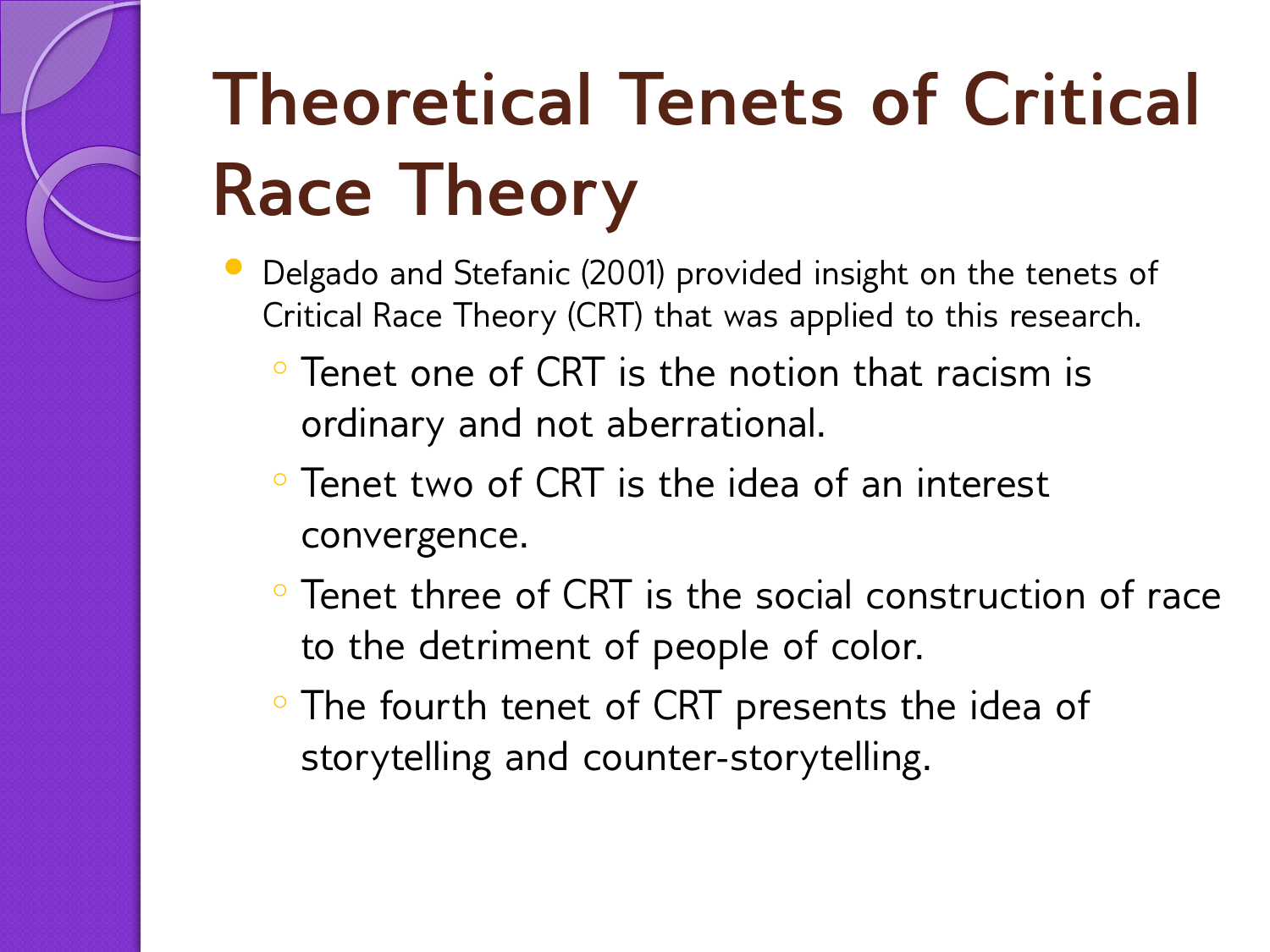

# Theoretical Tenets of Critical Race Theory
Delgado and Stefanic (2001) provided insight on the tenets of Critical Race Theory (CRT) that was applied to this research.
Tenet one of CRT is the notion that racism is ordinary and not aberrational.
Tenet two of CRT is the idea of an interest convergence.
Tenet three of CRT is the social construction of race to the detriment of people of color.
The fourth tenet of CRT presents the idea of storytelling and counter-storytelling.